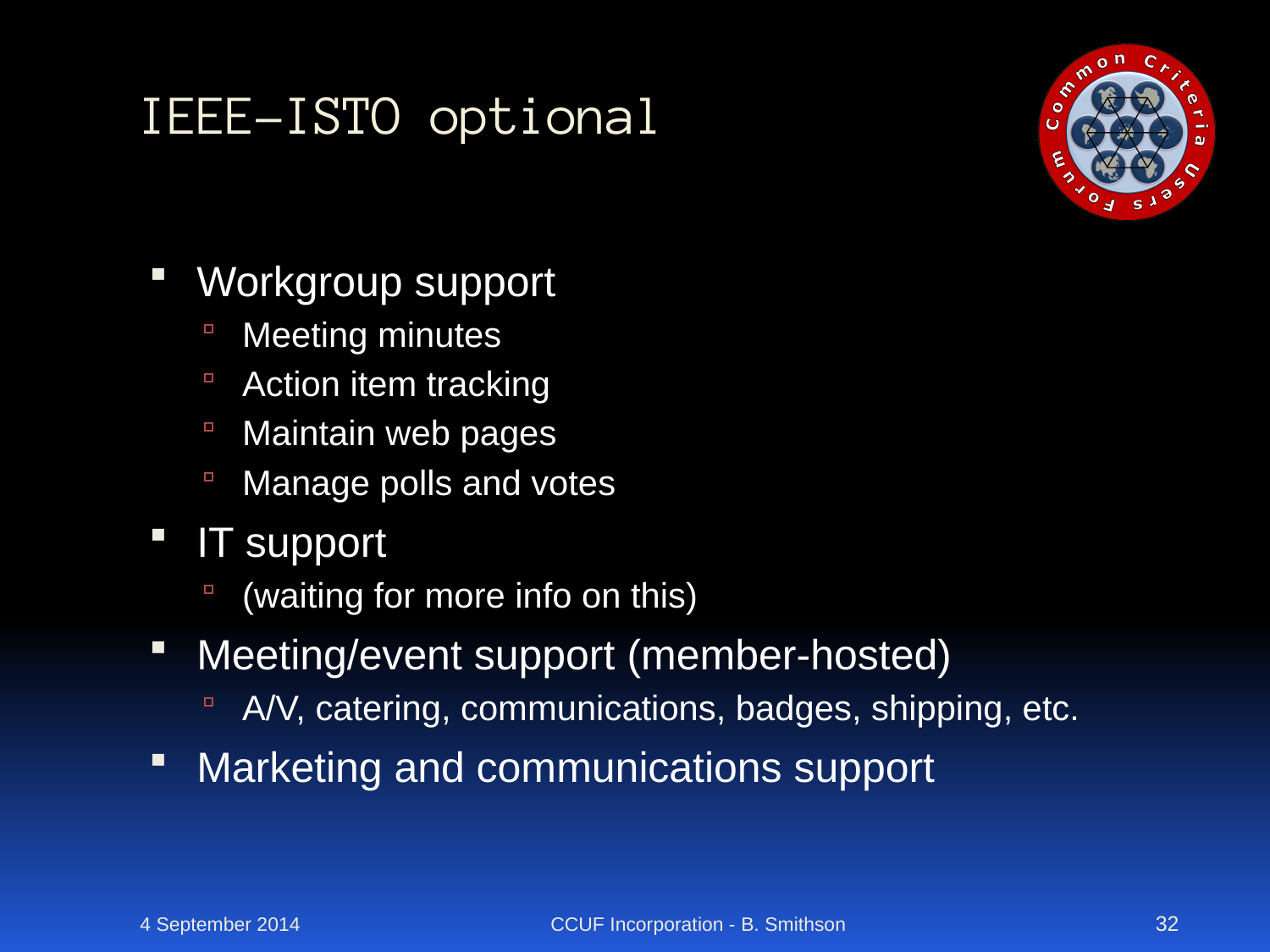

# IEEE-ISTO optional
Workgroup support
Meeting minutes
Action item tracking
Maintain web pages
Manage polls and votes
IT support
(waiting for more info on this)
Meeting/event support (member-hosted)
A/V, catering, communications, badges, shipping, etc.
Marketing and communications support
4 September 2014
CCUF Incorporation - B. Smithson
32